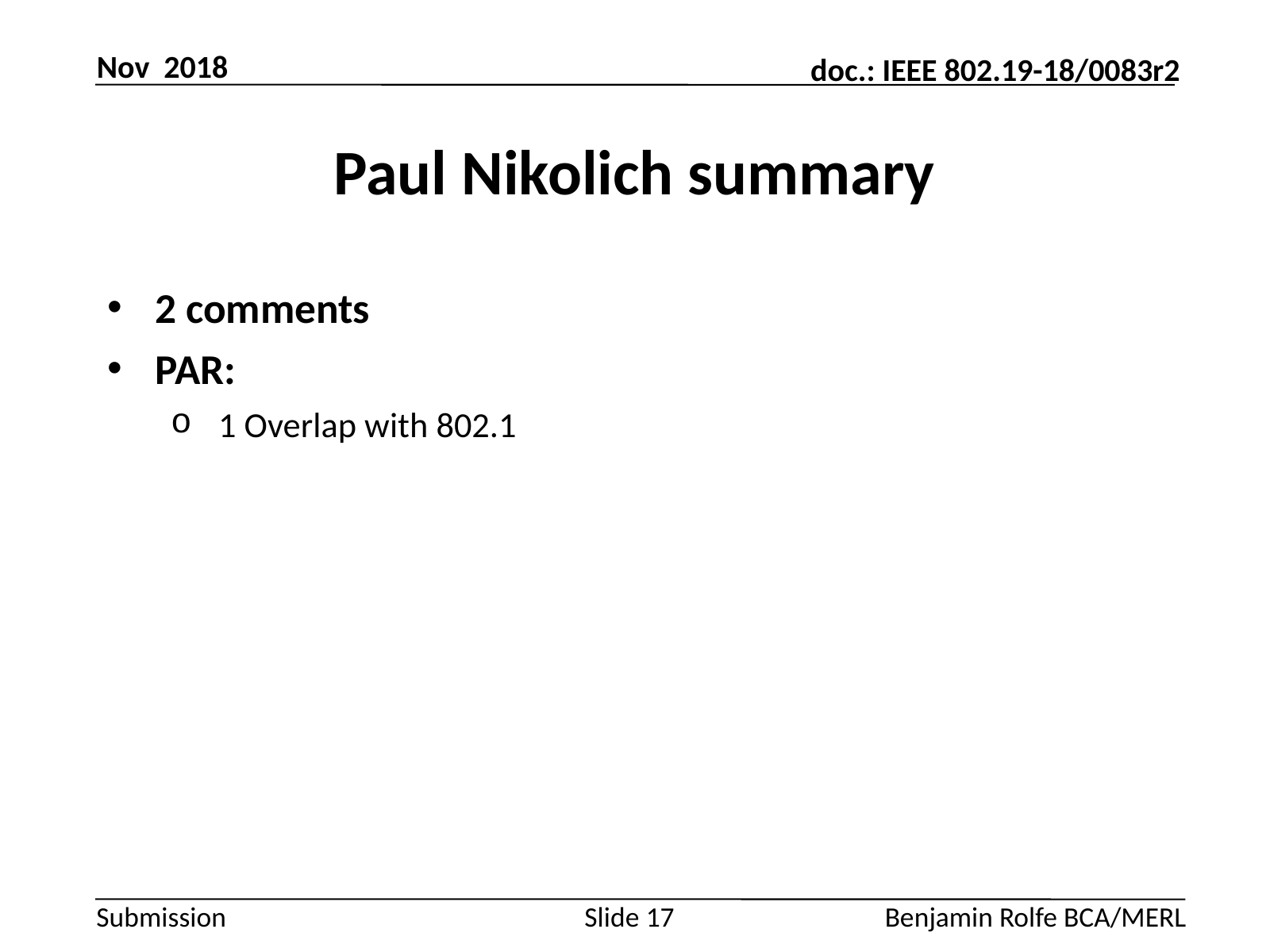

Nov  2018
# Paul Nikolich summary
2 comments
PAR:
1 Overlap with 802.1
Slide 17
Benjamin Rolfe BCA/MERL